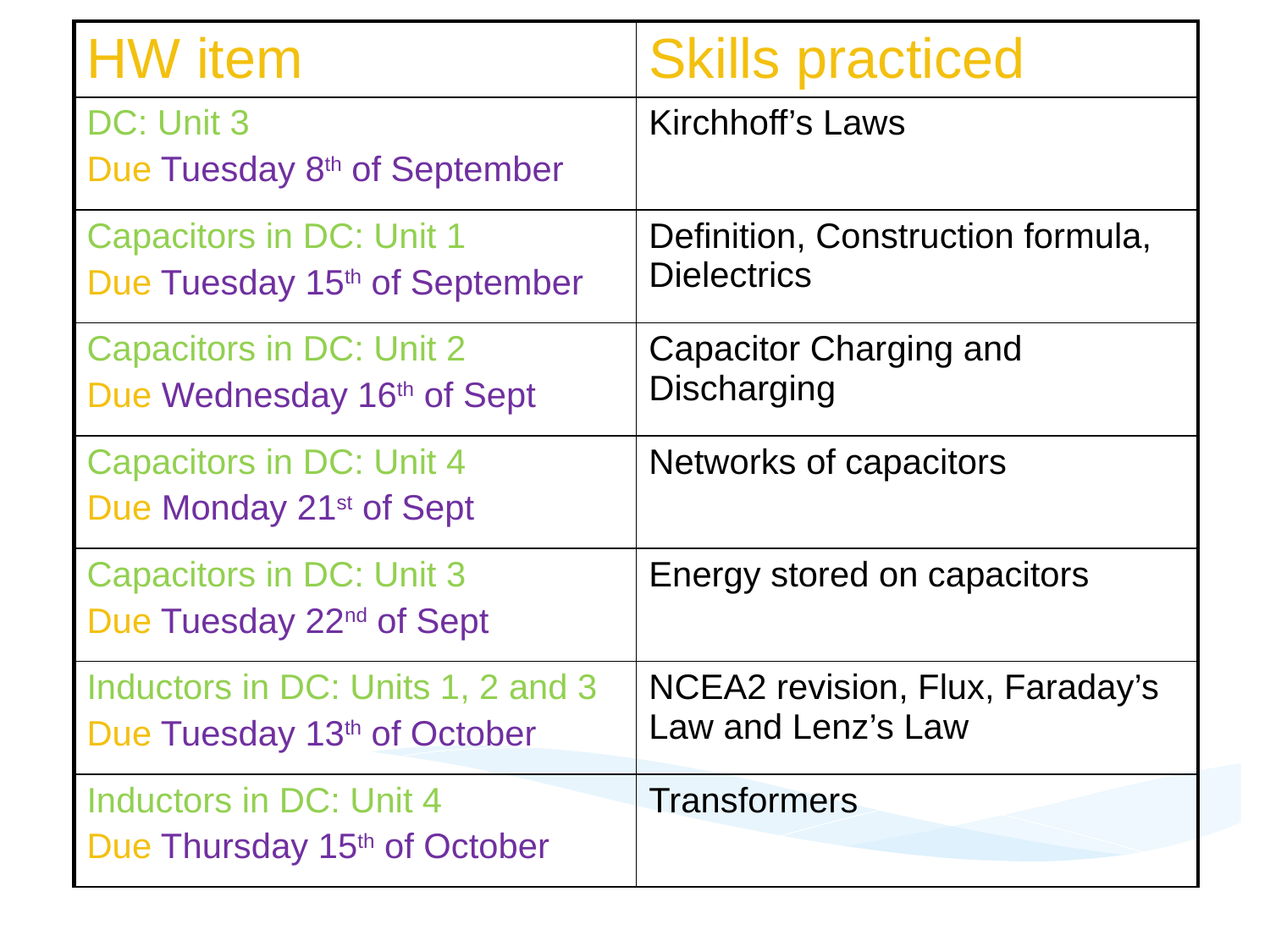

| HW item | Skills practiced |
| --- | --- |
| DC: Unit 3 Due Tuesday 8th of September | Kirchhoff’s Laws |
| Capacitors in DC: Unit 1 Due Tuesday 15th of September | Definition, Construction formula, Dielectrics |
| Capacitors in DC: Unit 2 Due Wednesday 16th of Sept | Capacitor Charging and Discharging |
| Capacitors in DC: Unit 4 Due Monday 21st of Sept | Networks of capacitors |
| Capacitors in DC: Unit 3 Due Tuesday 22nd of Sept | Energy stored on capacitors |
| Inductors in DC: Units 1, 2 and 3 Due Tuesday 13th of October | NCEA2 revision, Flux, Faraday’s Law and Lenz’s Law |
| Inductors in DC: Unit 4 Due Thursday 15th of October | Transformers |